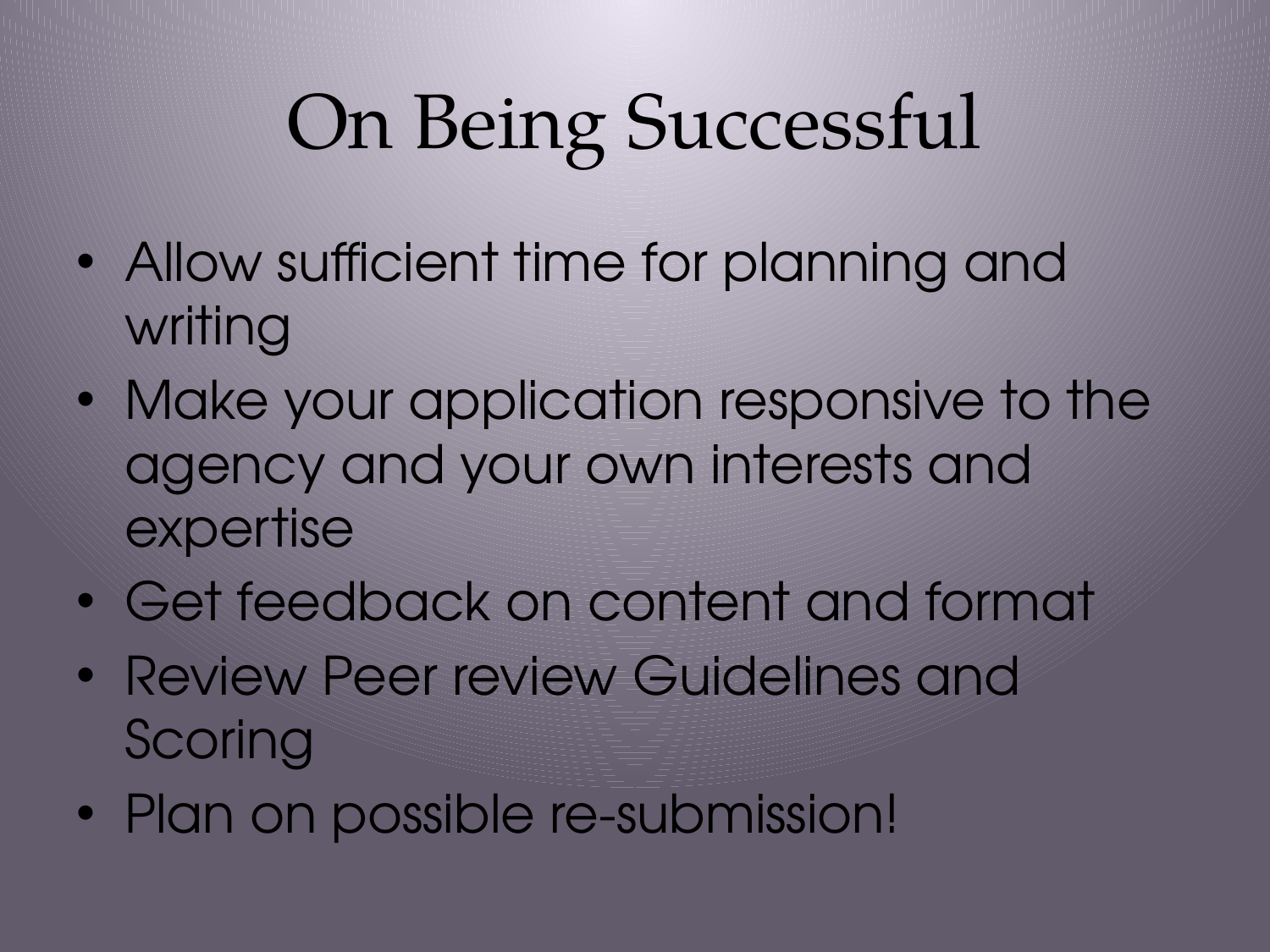

# On Being Successful
Allow sufficient time for planning and writing
Make your application responsive to the agency and your own interests and expertise
Get feedback on content and format
Review Peer review Guidelines and Scoring
Plan on possible re-submission!